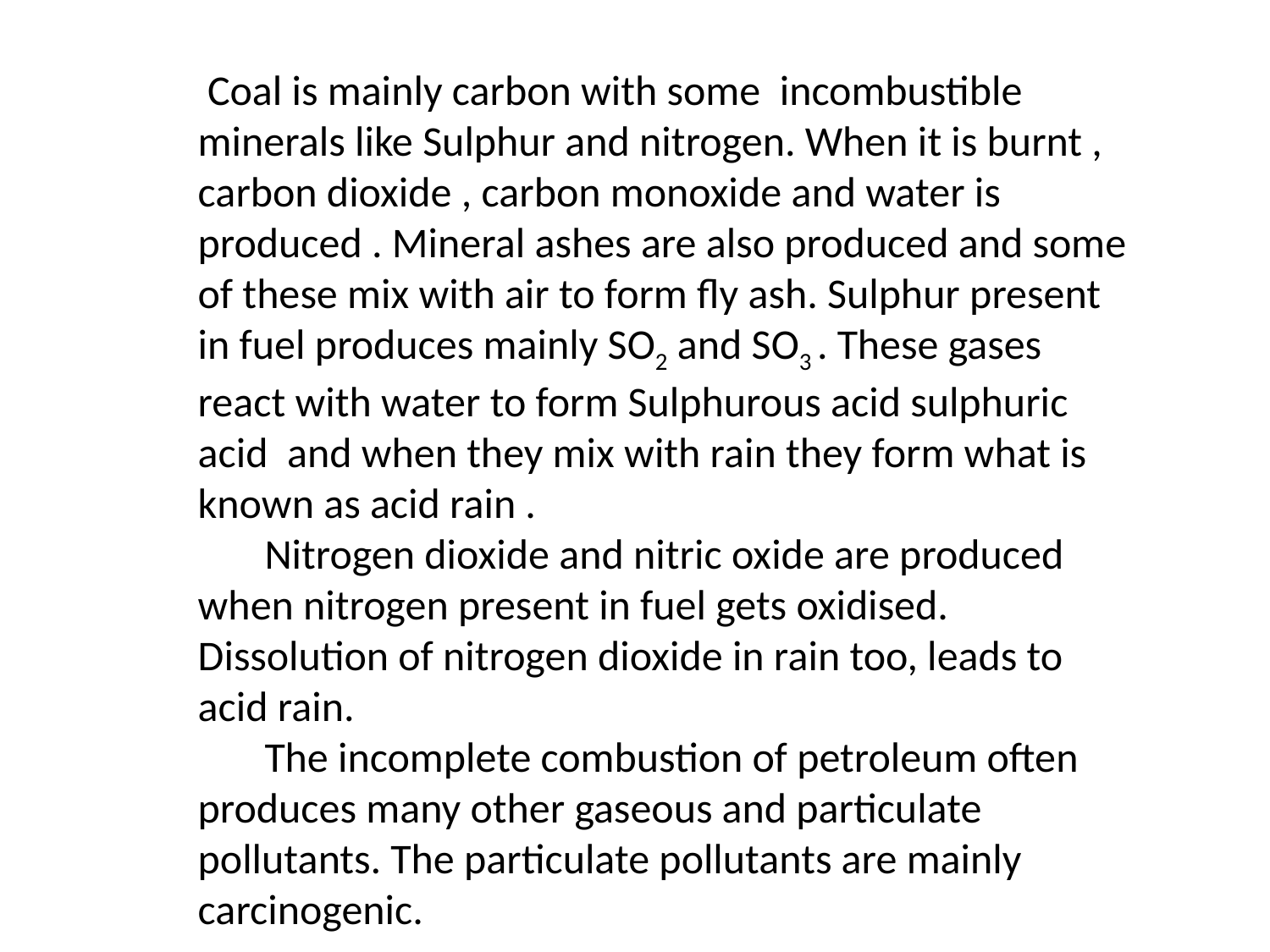

Coal is mainly carbon with some  incombustible minerals like Sulphur and nitrogen. When it is burnt , carbon dioxide , carbon monoxide and water is produced . Mineral ashes are also produced and some of these mix with air to form fly ash. Sulphur present in fuel produces mainly SO2 and SO3 . These gases react with water to form Sulphurous acid sulphuric  acid  and when they mix with rain they form what is known as acid rain .
       Nitrogen dioxide and nitric oxide are produced when nitrogen present in fuel gets oxidised. Dissolution of nitrogen dioxide in rain too, leads to acid rain.
       The incomplete combustion of petroleum often produces many other gaseous and particulate pollutants. The particulate pollutants are mainly carcinogenic.